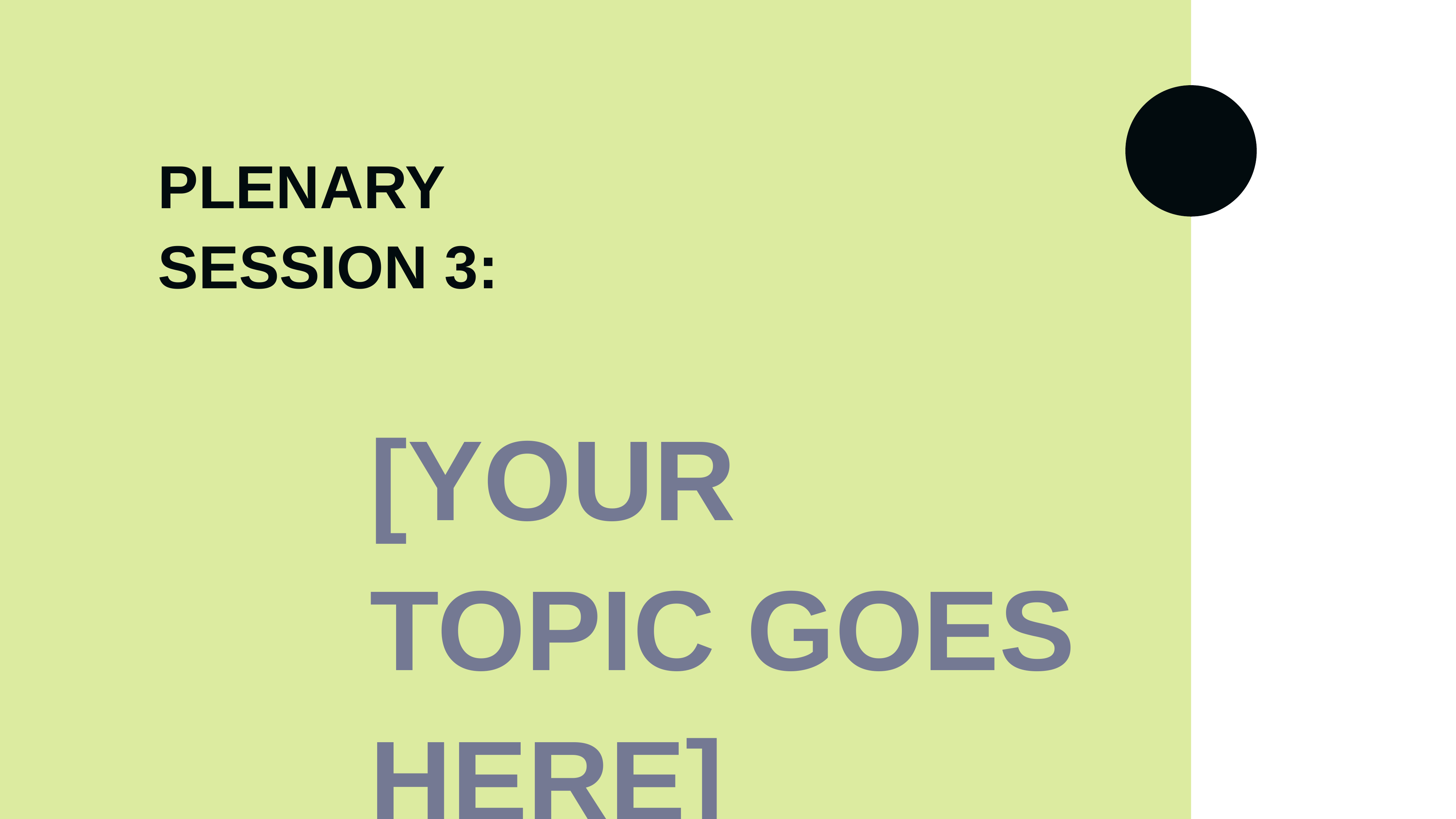

PLENARY SESSION 3:
[YOUR TOPIC GOES HERE]